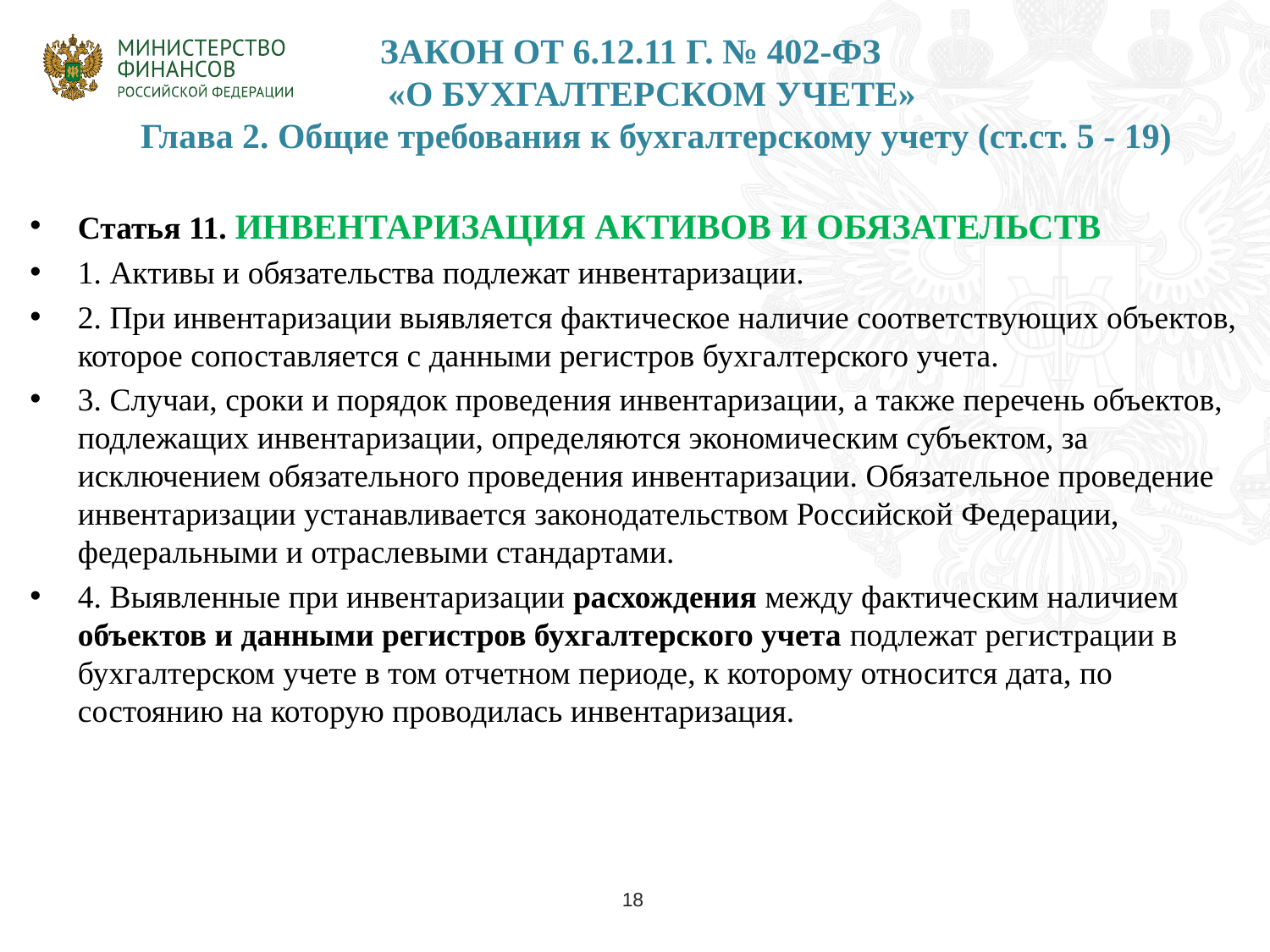

# ЗАКОН ОТ 6.12.11 Г. № 402-ФЗ «О БУХГАЛТЕРСКОМ УЧЕТЕ» Глава 2. Общие требования к бухгалтерскому учету (ст.ст. 5 - 19)

Статья 11. ИНВЕНТАРИЗАЦИЯ АКТИВОВ И ОБЯЗАТЕЛЬСТВ
1. Активы и обязательства подлежат инвентаризации.
2. При инвентаризации выявляется фактическое наличие соответствующих объектов, которое сопоставляется с данными регистров бухгалтерского учета.
3. Случаи, сроки и порядок проведения инвентаризации, а также перечень объектов, подлежащих инвентаризации, определяются экономическим субъектом, за исключением обязательного проведения инвентаризации. Обязательное проведение инвентаризации устанавливается законодательством Российской Федерации, федеральными и отраслевыми стандартами.
4. Выявленные при инвентаризации расхождения между фактическим наличием объектов и данными регистров бухгалтерского учета подлежат регистрации в бухгалтерском учете в том отчетном периоде, к которому относится дата, по состоянию на которую проводилась инвентаризация.

18